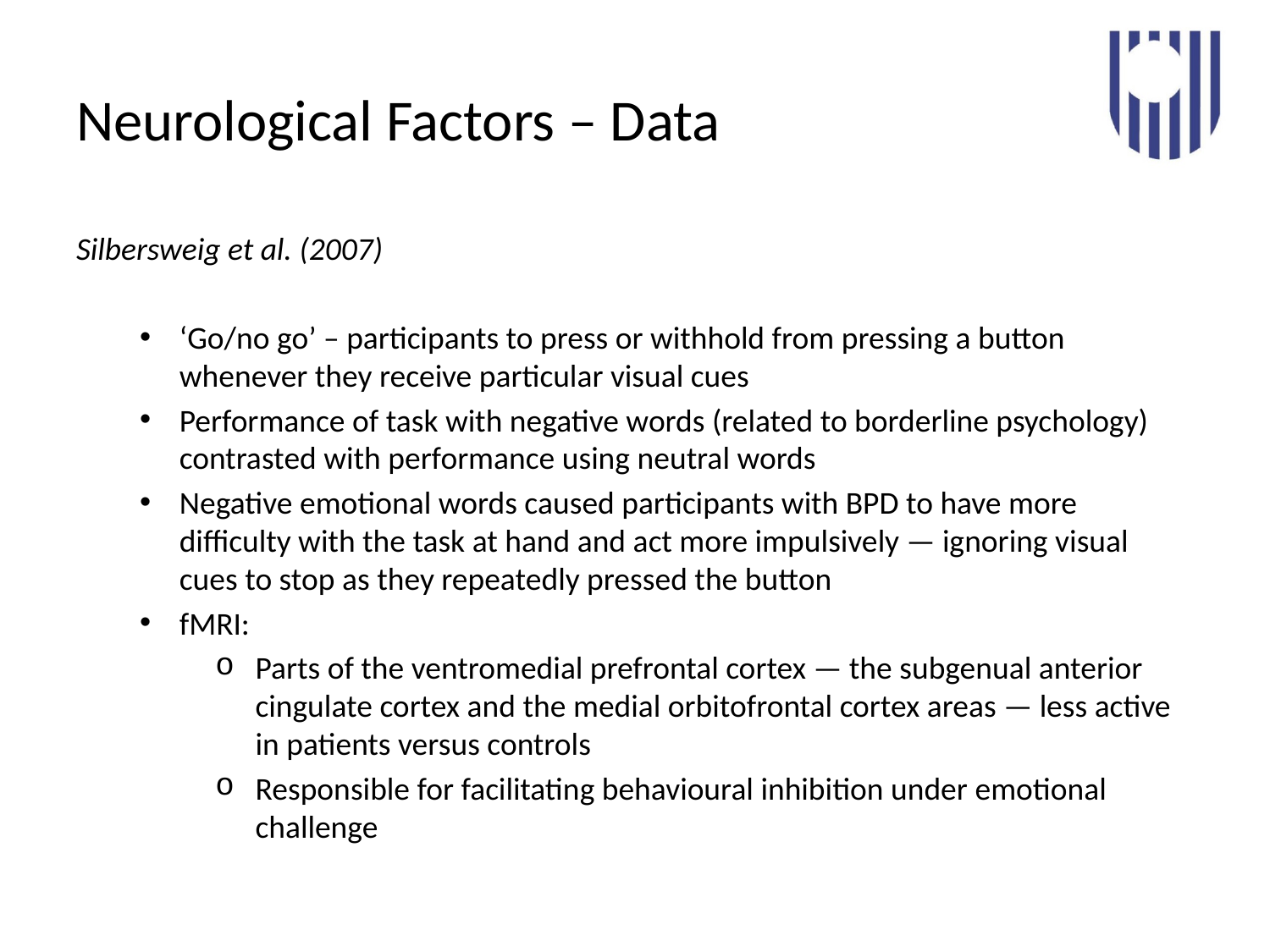

# Neurological Factors – Data
Silbersweig et al. (2007)

‘Go/no go’ – participants to press or withhold from pressing a button whenever they receive particular visual cues
Performance of task with negative words (related to borderline psychology) contrasted with performance using neutral words
Negative emotional words caused participants with BPD to have more difficulty with the task at hand and act more impulsively — ignoring visual cues to stop as they repeatedly pressed the button
fMRI:
Parts of the ventromedial prefrontal cortex — the subgenual anterior cingulate cortex and the medial orbitofrontal cortex areas — less active in patients versus controls
Responsible for facilitating behavioural inhibition under emotional challenge